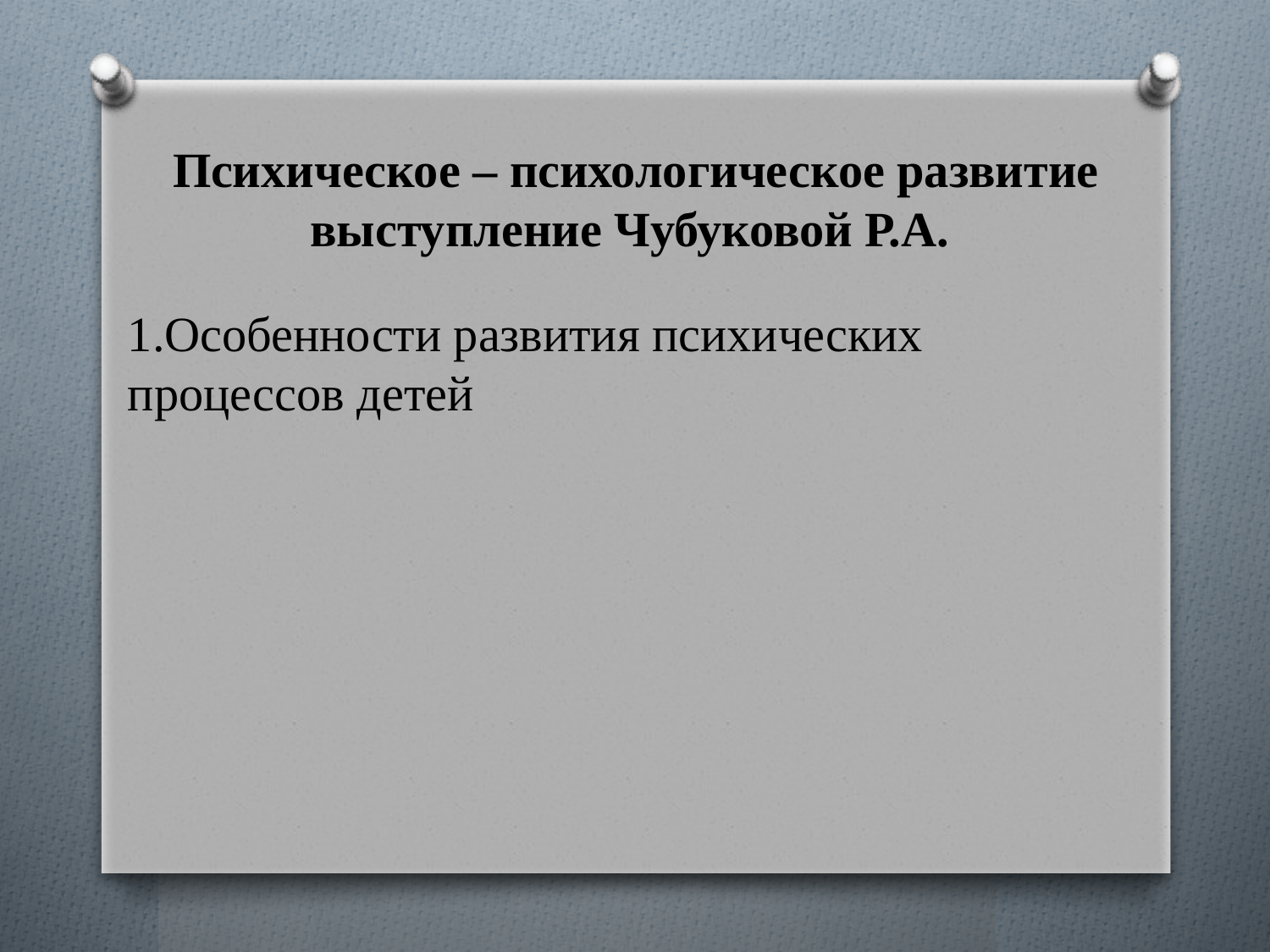

# Психическое – психологическое развитие выступление Чубуковой Р.А.
1.Особенности развития психических процессов детей